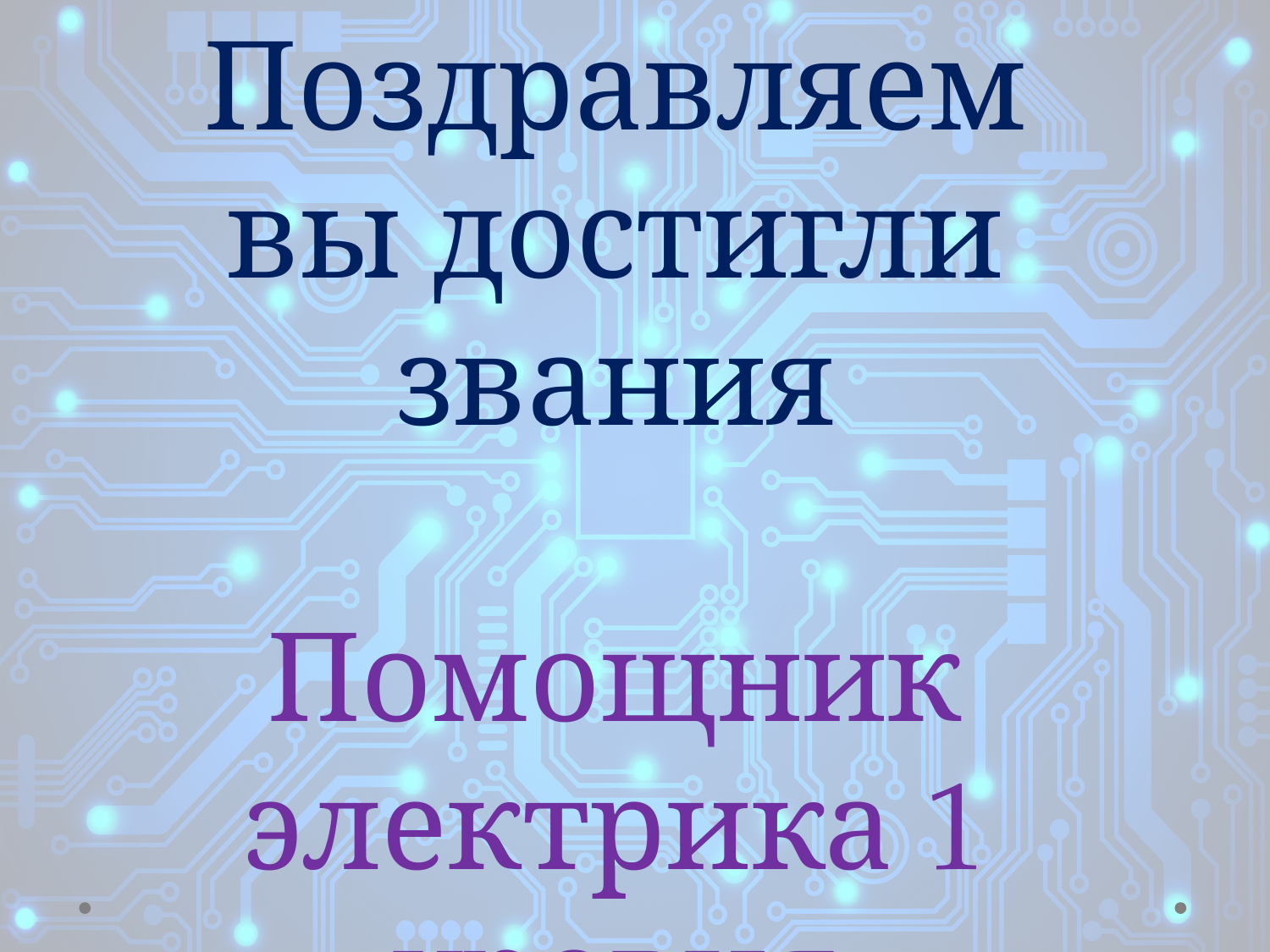

Поздравляем
вы достигли звания

Помощник электрика 1 уровня